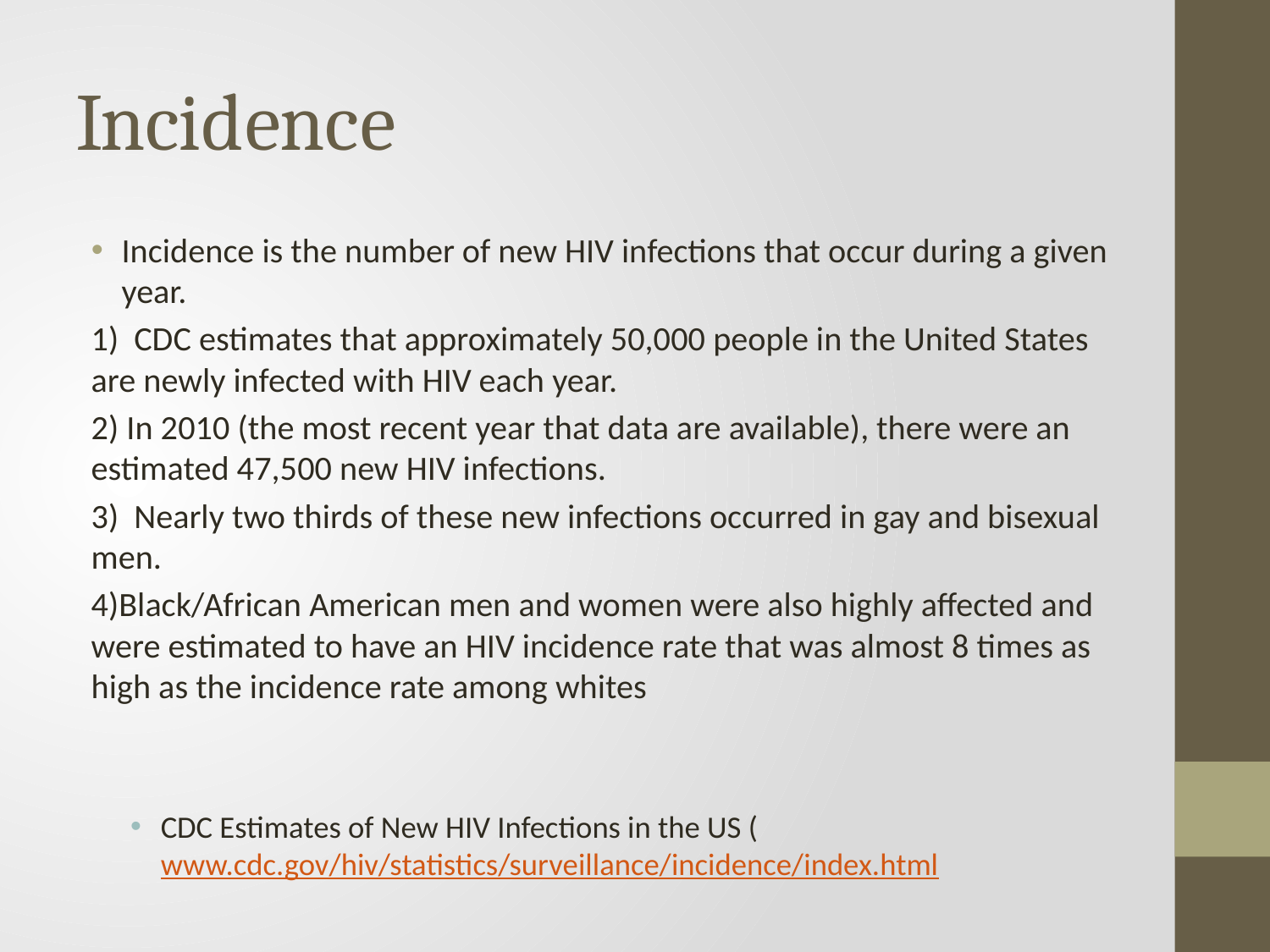

# Incidence
Incidence is the number of new HIV infections that occur during a given year.
1)  CDC estimates that approximately 50,000 people in the United States are newly infected with HIV each year.
2) In 2010 (the most recent year that data are available), there were an estimated 47,500 new HIV infections.
3)  Nearly two thirds of these new infections occurred in gay and bisexual men.
4)Black/African American men and women were also highly affected and were estimated to have an HIV incidence rate that was almost 8 times as high as the incidence rate among whites

CDC Estimates of New HIV Infections in the US (www.cdc.gov/hiv/statistics/surveillance/incidence/index.html